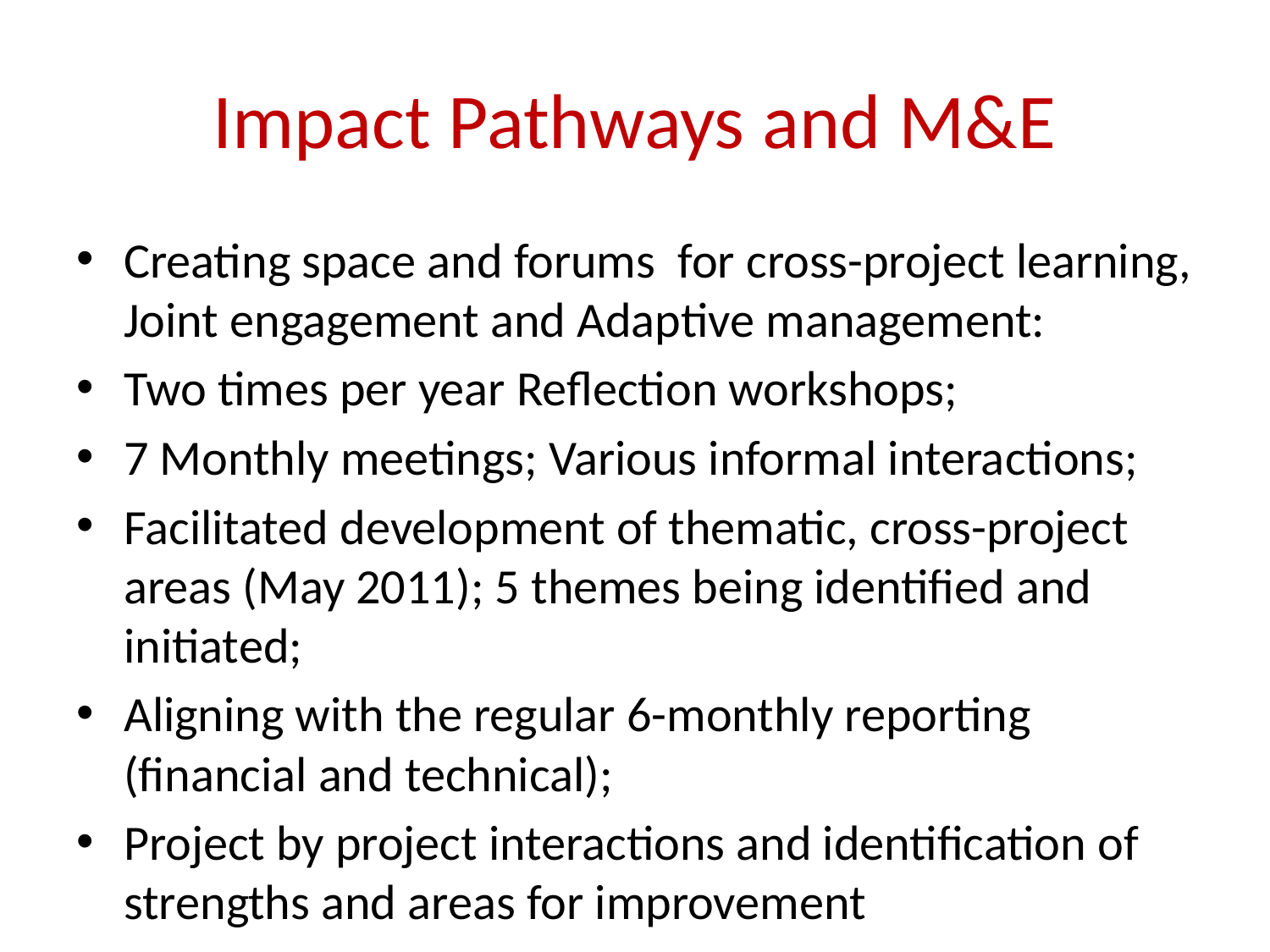

# Impact Pathways and M&E
Creating space and forums  for cross-project learning, Joint engagement and Adaptive management:
Two times per year Reflection workshops;
7 Monthly meetings; Various informal interactions;
Facilitated development of thematic, cross-project areas (May 2011); 5 themes being identified and initiated;
Aligning with the regular 6-monthly reporting (financial and technical);
Project by project interactions and identification of strengths and areas for improvement